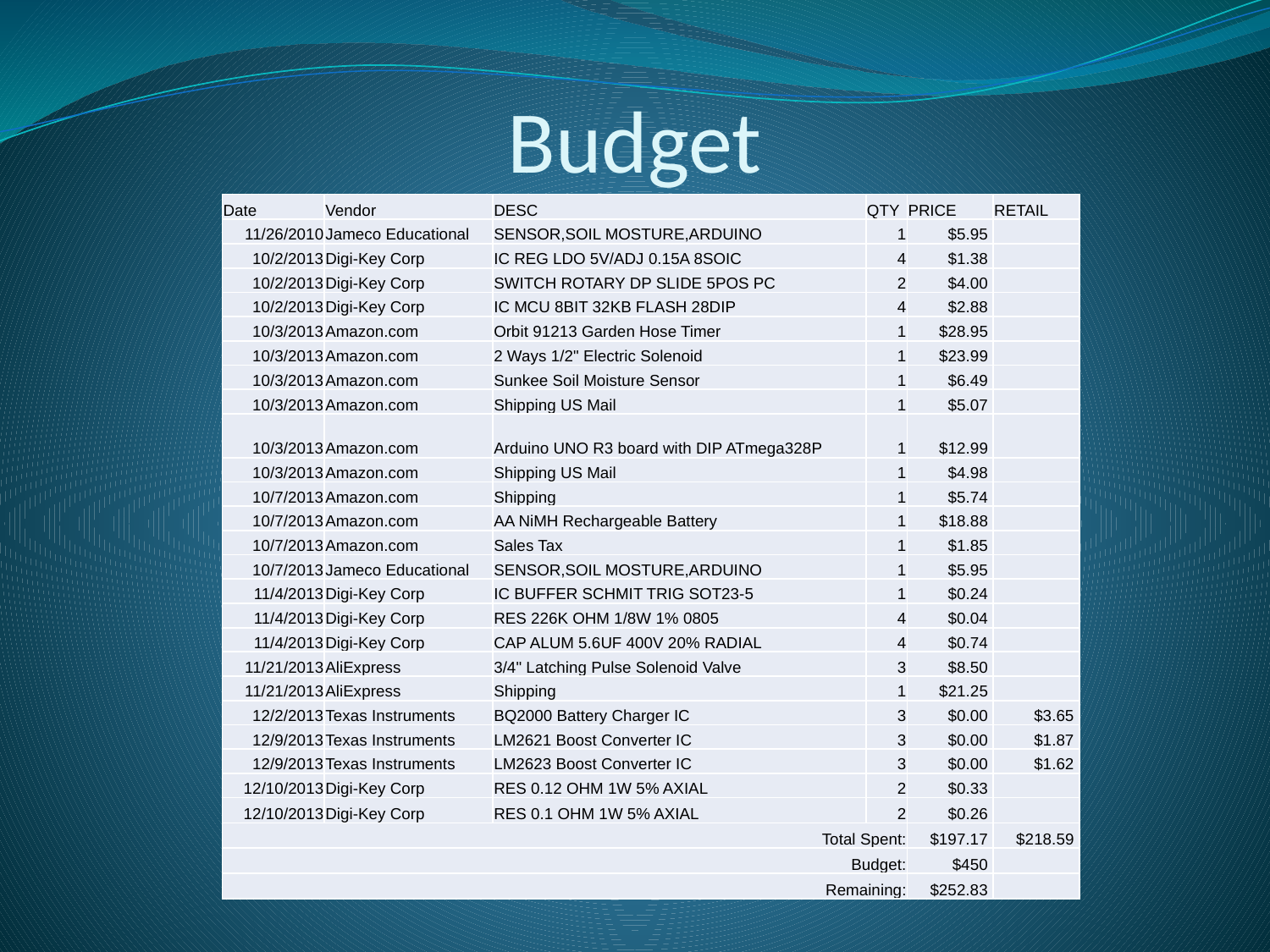

Budget
| Date | Vendor | DESC | QTY | PRICE | RETAIL |
| --- | --- | --- | --- | --- | --- |
| 11/26/2010 | Jameco Educational | SENSOR,SOIL MOSTURE,ARDUINO | 1 | $5.95 |  |
| 10/2/2013 | Digi-Key Corp | IC REG LDO 5V/ADJ 0.15A 8SOIC | 4 | $1.38 |  |
| 10/2/2013 | Digi-Key Corp | SWITCH ROTARY DP SLIDE 5POS PC | 2 | $4.00 |  |
| 10/2/2013 | Digi-Key Corp | IC MCU 8BIT 32KB FLASH 28DIP | 4 | $2.88 |  |
| 10/3/2013 | Amazon.com | Orbit 91213 Garden Hose Timer | 1 | $28.95 |  |
| 10/3/2013 | Amazon.com | 2 Ways 1/2" Electric Solenoid | 1 | $23.99 |  |
| 10/3/2013 | Amazon.com | Sunkee Soil Moisture Sensor | 1 | $6.49 |  |
| 10/3/2013 | Amazon.com | Shipping US Mail | 1 | $5.07 |  |
| 10/3/2013 | Amazon.com | Arduino UNO R3 board with DIP ATmega328P | 1 | $12.99 |  |
| 10/3/2013 | Amazon.com | Shipping US Mail | 1 | $4.98 |  |
| 10/7/2013 | Amazon.com | Shipping | 1 | $5.74 |  |
| 10/7/2013 | Amazon.com | AA NiMH Rechargeable Battery | 1 | $18.88 |  |
| 10/7/2013 | Amazon.com | Sales Tax | 1 | $1.85 |  |
| 10/7/2013 | Jameco Educational | SENSOR,SOIL MOSTURE,ARDUINO | 1 | $5.95 |  |
| 11/4/2013 | Digi-Key Corp | IC BUFFER SCHMIT TRIG SOT23-5 | 1 | $0.24 |  |
| 11/4/2013 | Digi-Key Corp | RES 226K OHM 1/8W 1% 0805 | 4 | $0.04 |  |
| 11/4/2013 | Digi-Key Corp | CAP ALUM 5.6UF 400V 20% RADIAL | 4 | $0.74 |  |
| 11/21/2013 | AliExpress | 3/4" Latching Pulse Solenoid Valve | 3 | $8.50 |  |
| 11/21/2013 | AliExpress | Shipping | 1 | $21.25 |  |
| 12/2/2013 | Texas Instruments | BQ2000 Battery Charger IC | 3 | $0.00 | $3.65 |
| 12/9/2013 | Texas Instruments | LM2621 Boost Converter IC | 3 | $0.00 | $1.87 |
| 12/9/2013 | Texas Instruments | LM2623 Boost Converter IC | 3 | $0.00 | $1.62 |
| 12/10/2013 | Digi-Key Corp | RES 0.12 OHM 1W 5% AXIAL | 2 | $0.33 |  |
| 12/10/2013 | Digi-Key Corp | RES 0.1 OHM 1W 5% AXIAL | 2 | $0.26 |  |
| Total Spent: |  |  |  | $197.17 | $218.59 |
| Budget: |  |  |  | $450 |  |
| Remaining: |  |  |  | $252.83 |  |